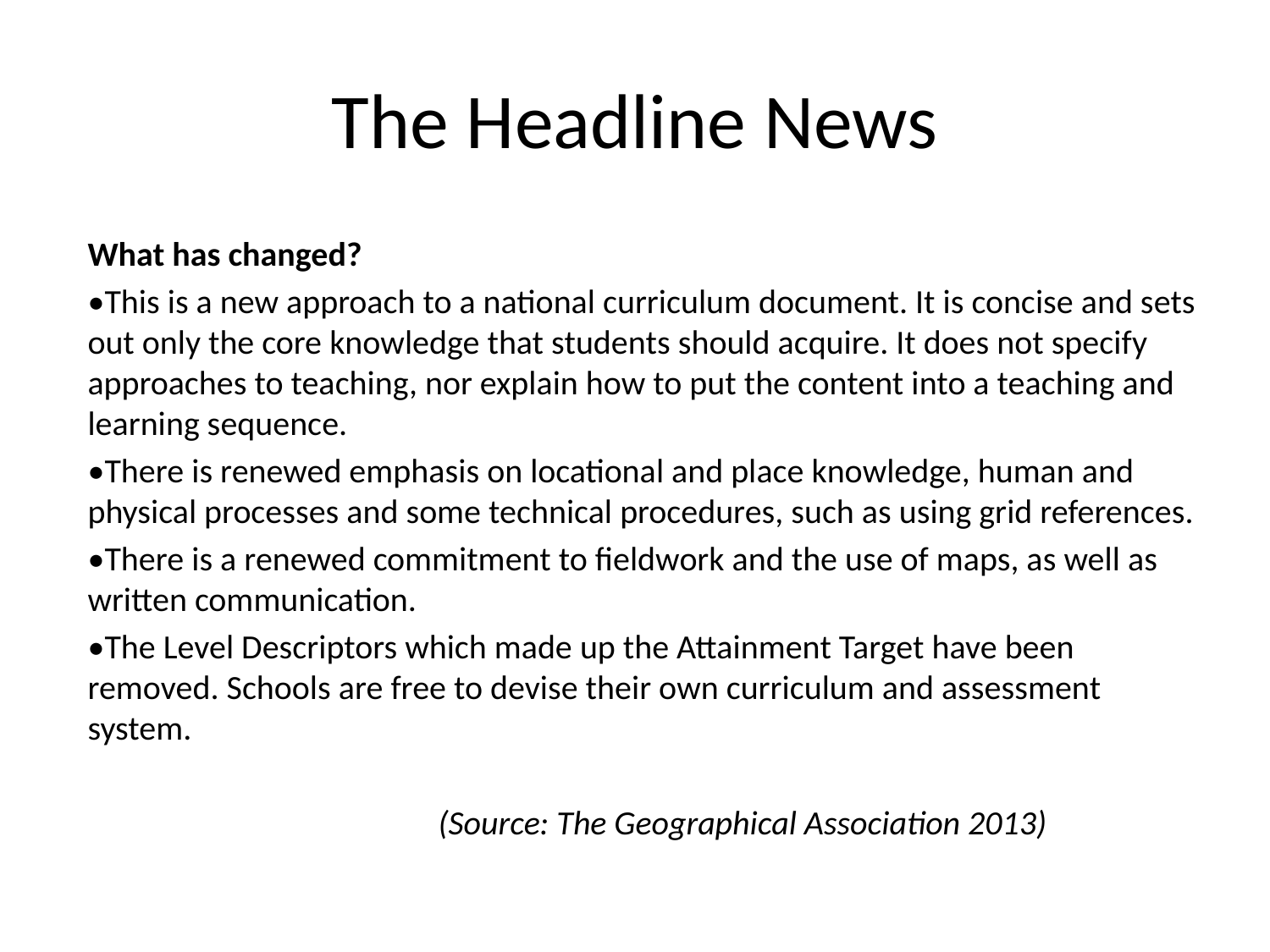

# The Headline News
What has changed?
•This is a new approach to a national curriculum document. It is concise and sets out only the core knowledge that students should acquire. It does not specify approaches to teaching, nor explain how to put the content into a teaching and learning sequence.
•There is renewed emphasis on locational and place knowledge, human and physical processes and some technical procedures, such as using grid references.
•There is a renewed commitment to fieldwork and the use of maps, as well as written communication.
•The Level Descriptors which made up the Attainment Target have been removed. Schools are free to devise their own curriculum and assessment system.

                                              (Source: The Geographical Association 2013)